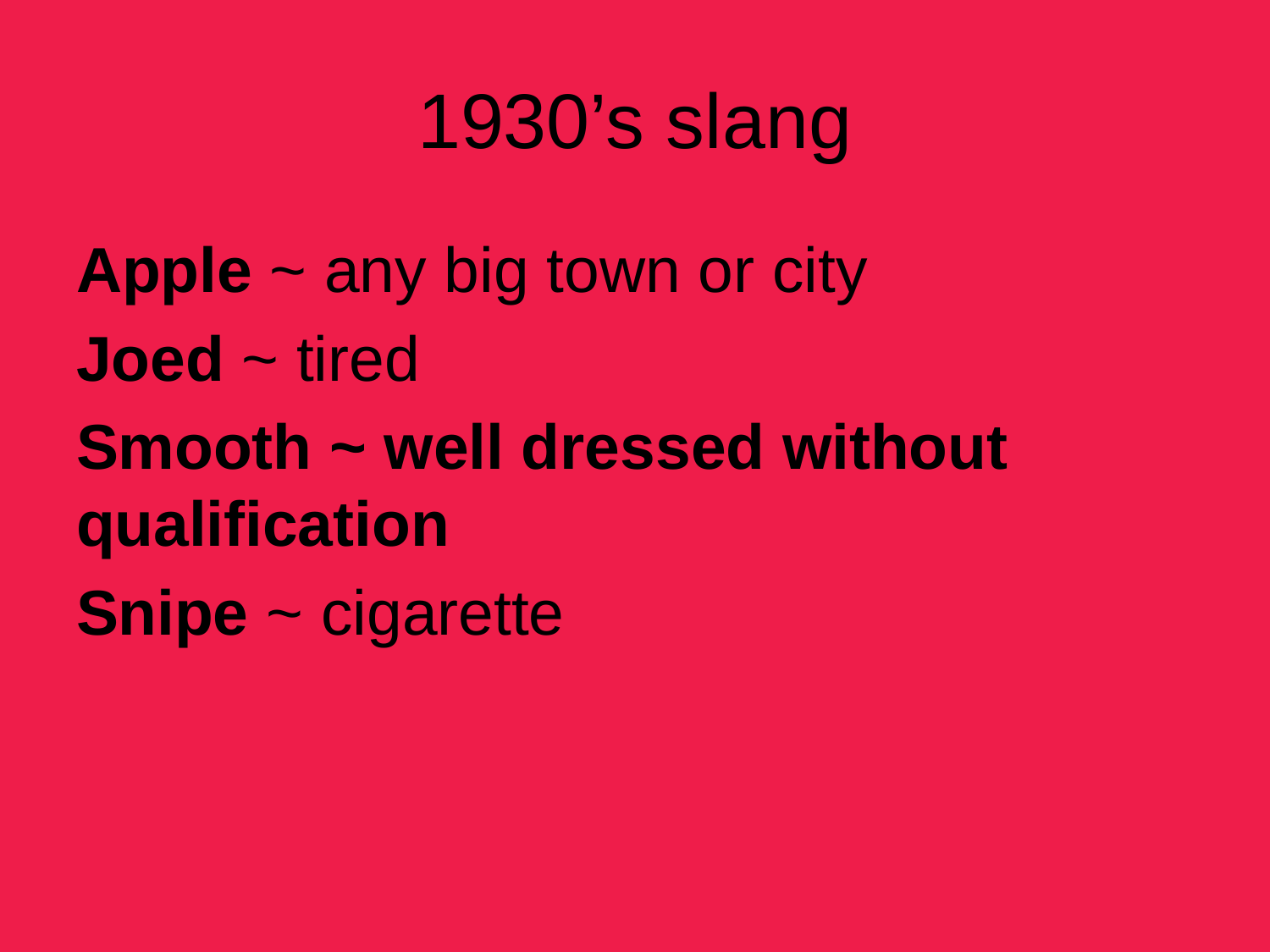

# 1930’s slang
Apple ~ any big town or city
Joed ~ tired
Smooth ~ well dressed without qualification
Snipe ~ cigarette